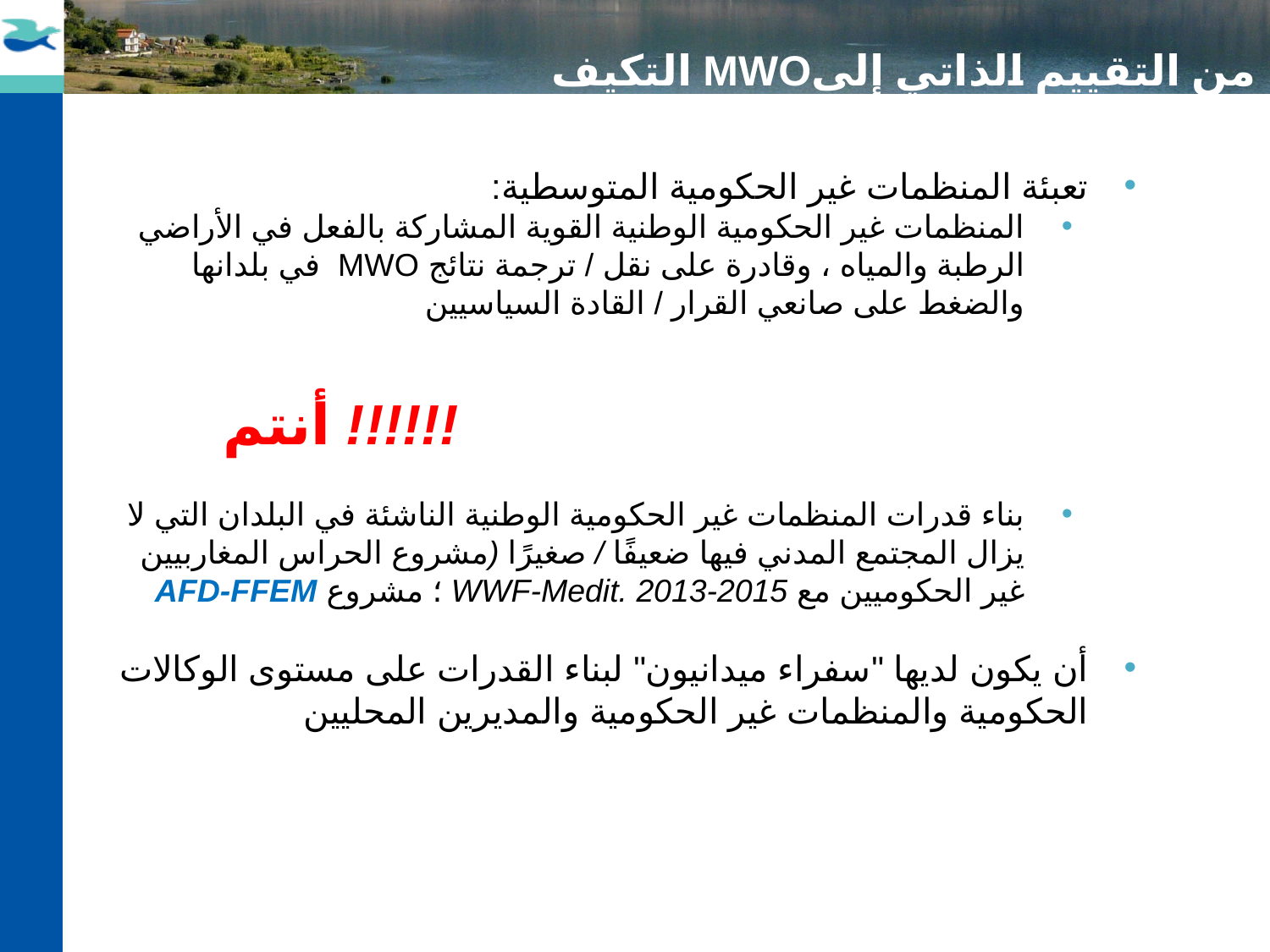

من التقييم الذاتي إلىMWO التكيف

تعبئة المنظمات غير الحكومية المتوسطية:
المنظمات غير الحكومية الوطنية القوية المشاركة بالفعل في الأراضي الرطبة والمياه ، وقادرة على نقل / ترجمة نتائج MWO  في بلدانها والضغط على صانعي القرار / القادة السياسيين

أنتم !!!!!!

بناء قدرات المنظمات غير الحكومية الوطنية الناشئة في البلدان التي لا يزال المجتمع المدني فيها ضعيفًا / صغيرًا (مشروع الحراس المغاربيين غير الحكوميين مع WWF-Medit. 2013-2015 ؛ مشروع AFD-FFEM

أن يكون لديها "سفراء ميدانيون" لبناء القدرات على مستوى الوكالات الحكومية والمنظمات غير الحكومية والمديرين المحليين